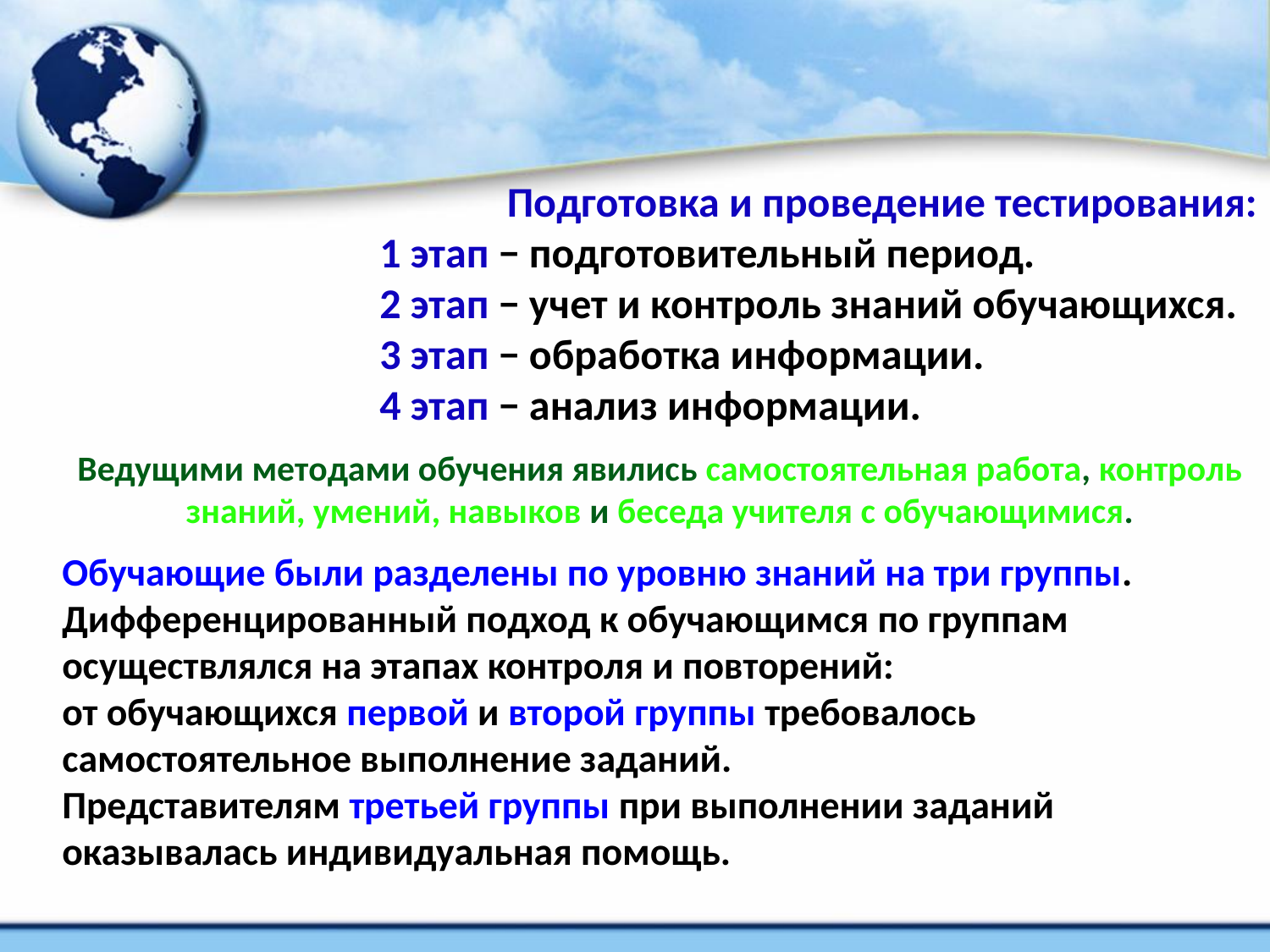

Подготовка и проведение тестирования:
1 этап − подготовительный период.
2 этап − учет и контроль знаний обучающихся.
3 этап − обработка информации.
4 этап − анализ информации.

Ведущими методами обучения явились самостоятельная работа, контроль знаний, умений, навыков и беседа учителя с обучающимися.

Обучающие были разделены по уровню знаний на три группы.
Дифференцированный подход к обучающимся по группам осуществлялся на этапах контроля и повторений:
от обучающихся первой и второй группы требовалось самостоятельное выполнение заданий.
Представителям третьей группы при выполнении заданий оказывалась индивидуальная помощь.